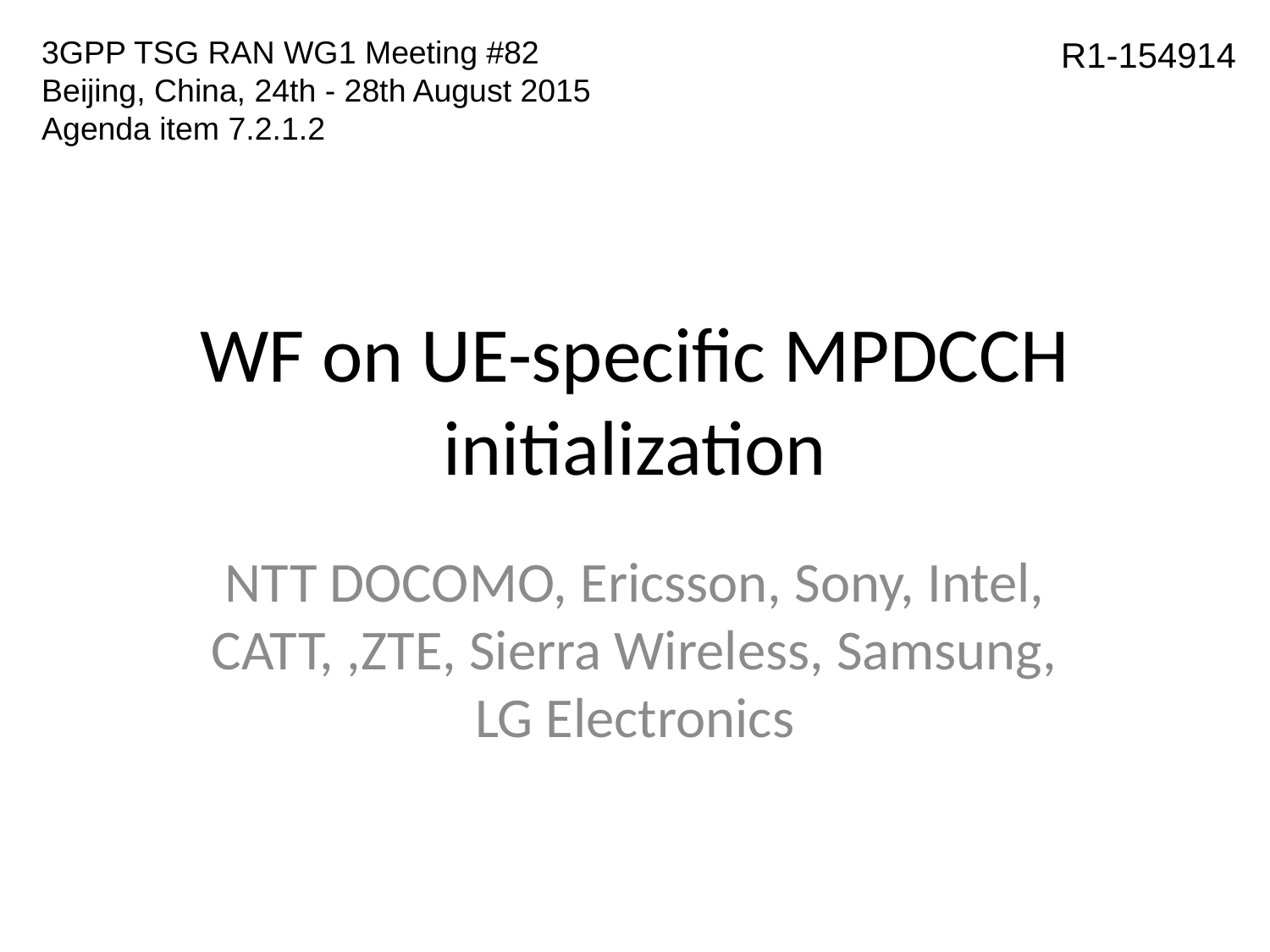

3GPP TSG RAN WG1 Meeting #82
Beijing, China, 24th - 28th August 2015
Agenda item 7.2.1.2
R1-154914
# WF on UE-specific MPDCCH initialization
NTT DOCOMO, Ericsson, Sony, Intel, CATT, ,ZTE, Sierra Wireless, Samsung, LG Electronics